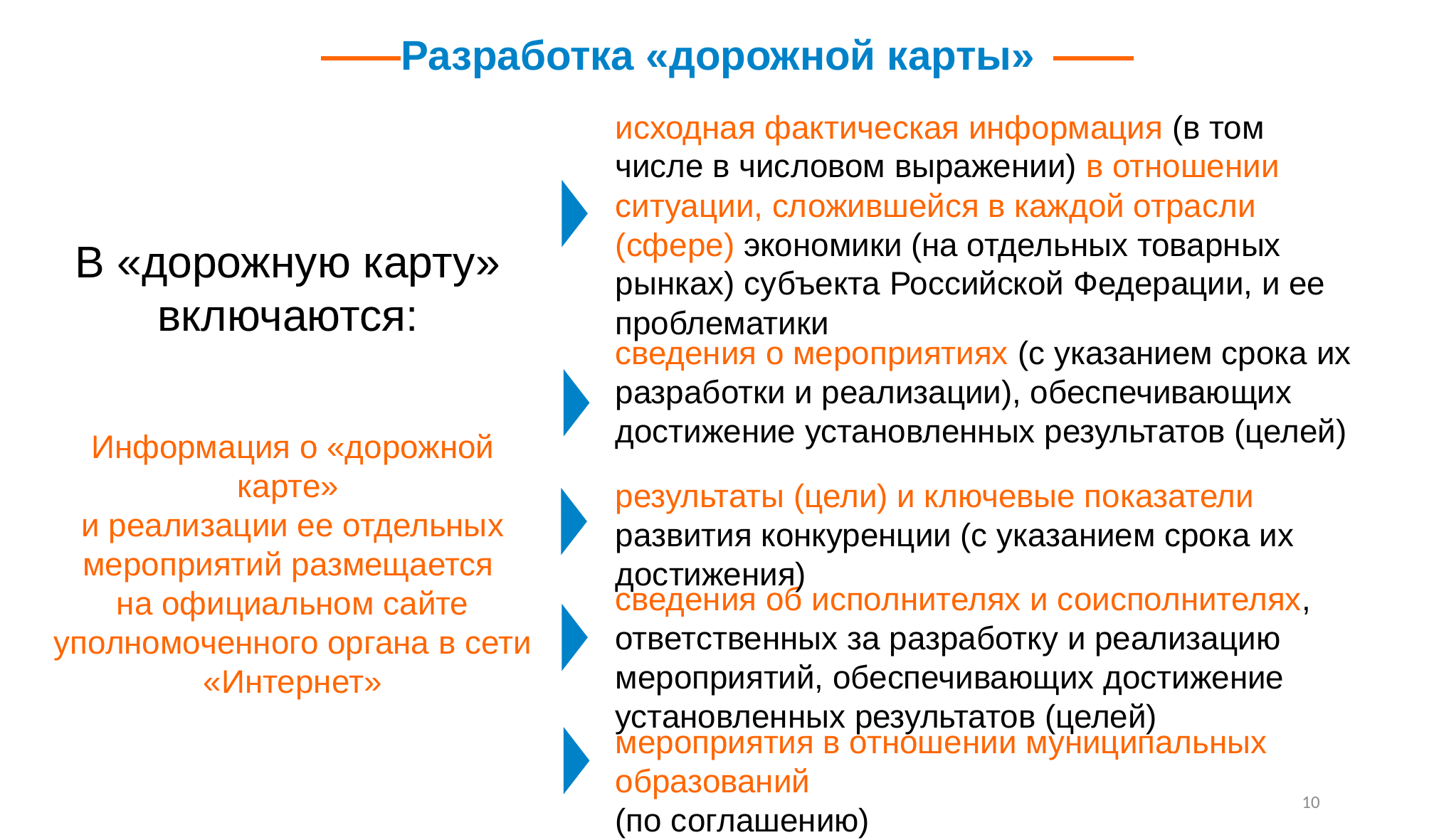

Разработка «дорожной карты»
исходная фактическая информация (в том числе в числовом выражении) в отношении ситуации, сложившейся в каждой отрасли (сфере) экономики (на отдельных товарных рынках) субъекта Российской Федерации, и ее проблематики

В «дорожную карту»
включаются:
сведения о мероприятиях (с указанием срока их разработки и реализации), обеспечивающих достижение установленных результатов (целей)

Информация о «дорожной карте»
и реализации ее отдельных мероприятий размещается
на официальном сайте уполномоченного органа в сети «Интернет»
результаты (цели) и ключевые показатели развития конкуренции (с указанием срока их достижения)

сведения об исполнителях и соисполнителях, ответственных за разработку и реализацию мероприятий, обеспечивающих достижение установленных результатов (целей)

мероприятия в отношении муниципальных образований
(по соглашению)

10